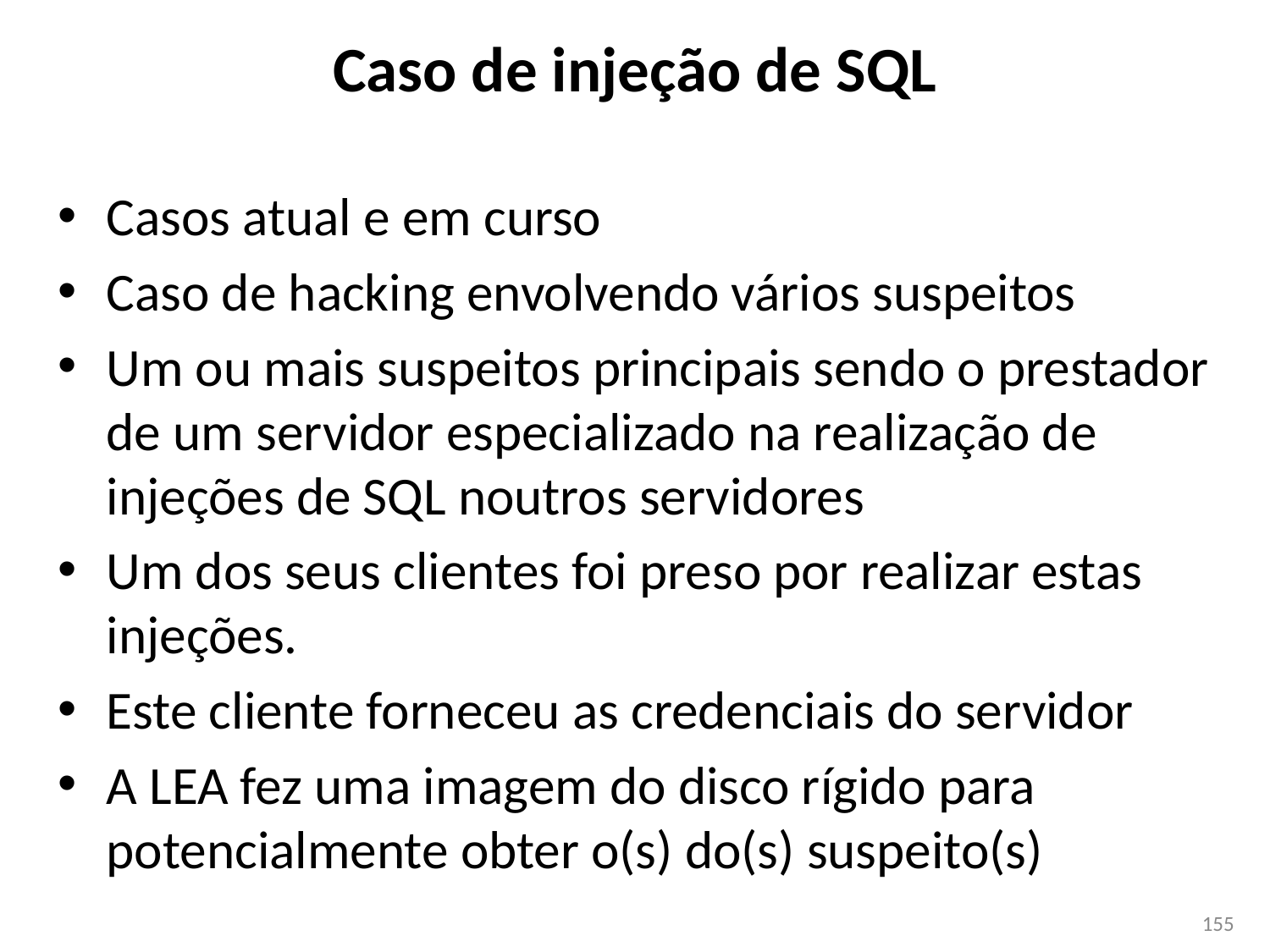

Caso de injeção de SQL
Casos atual e em curso
Caso de hacking envolvendo vários suspeitos
Um ou mais suspeitos principais sendo o prestador de um servidor especializado na realização de injeções de SQL noutros servidores
Um dos seus clientes foi preso por realizar estas injeções.
Este cliente forneceu as credenciais do servidor
A LEA fez uma imagem do disco rígido para potencialmente obter o(s) do(s) suspeito(s)
155